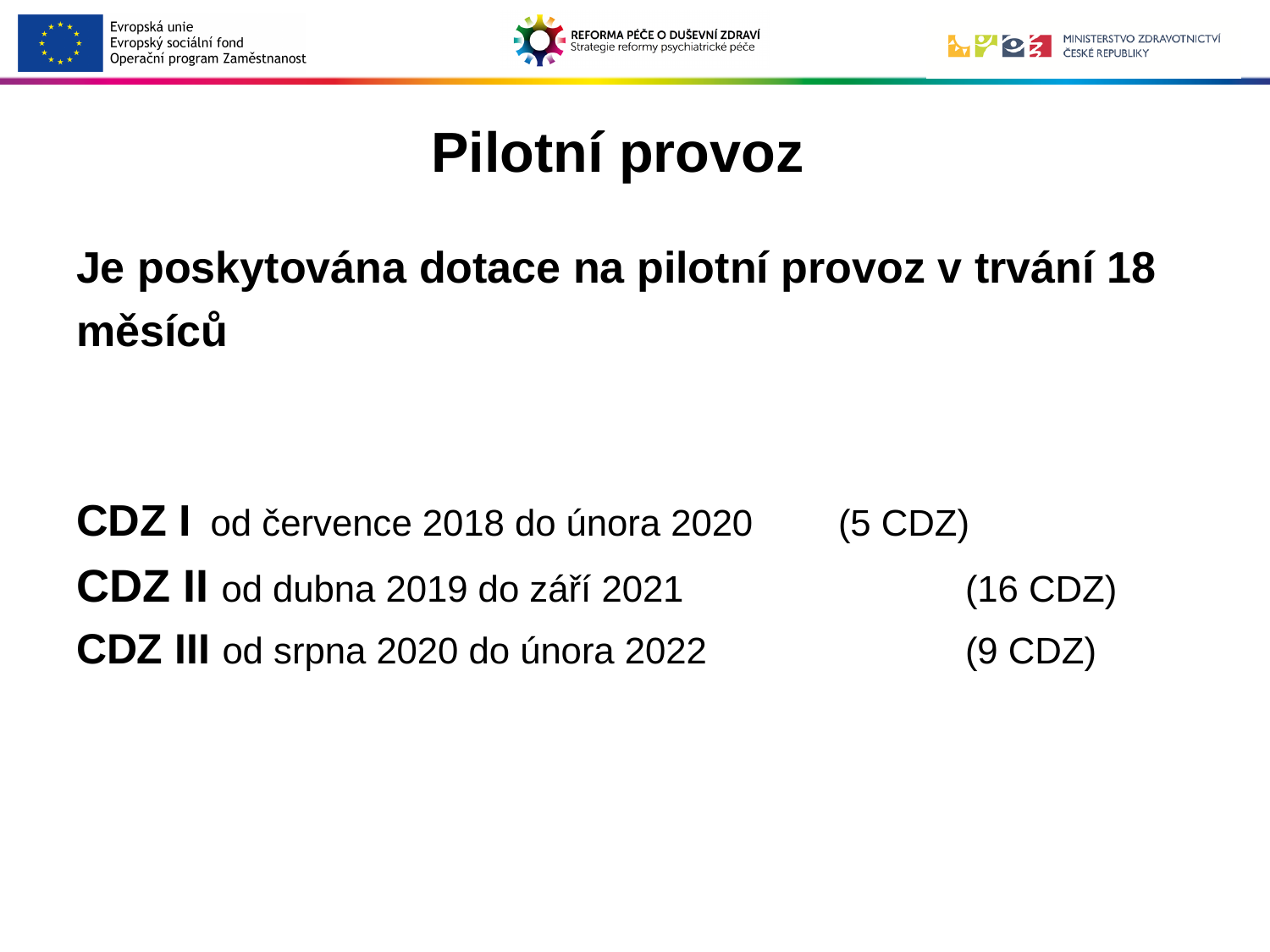

# Pilotní provoz
Je poskytována dotace na pilotní provoz v trvání 18 měsíců

CDZ I  od července 2018 do února 2020    	(5 CDZ)
CDZ II od dubna 2019 do září 2021			(16 CDZ)
CDZ III od srpna 2020 do února 2022			(9 CDZ)